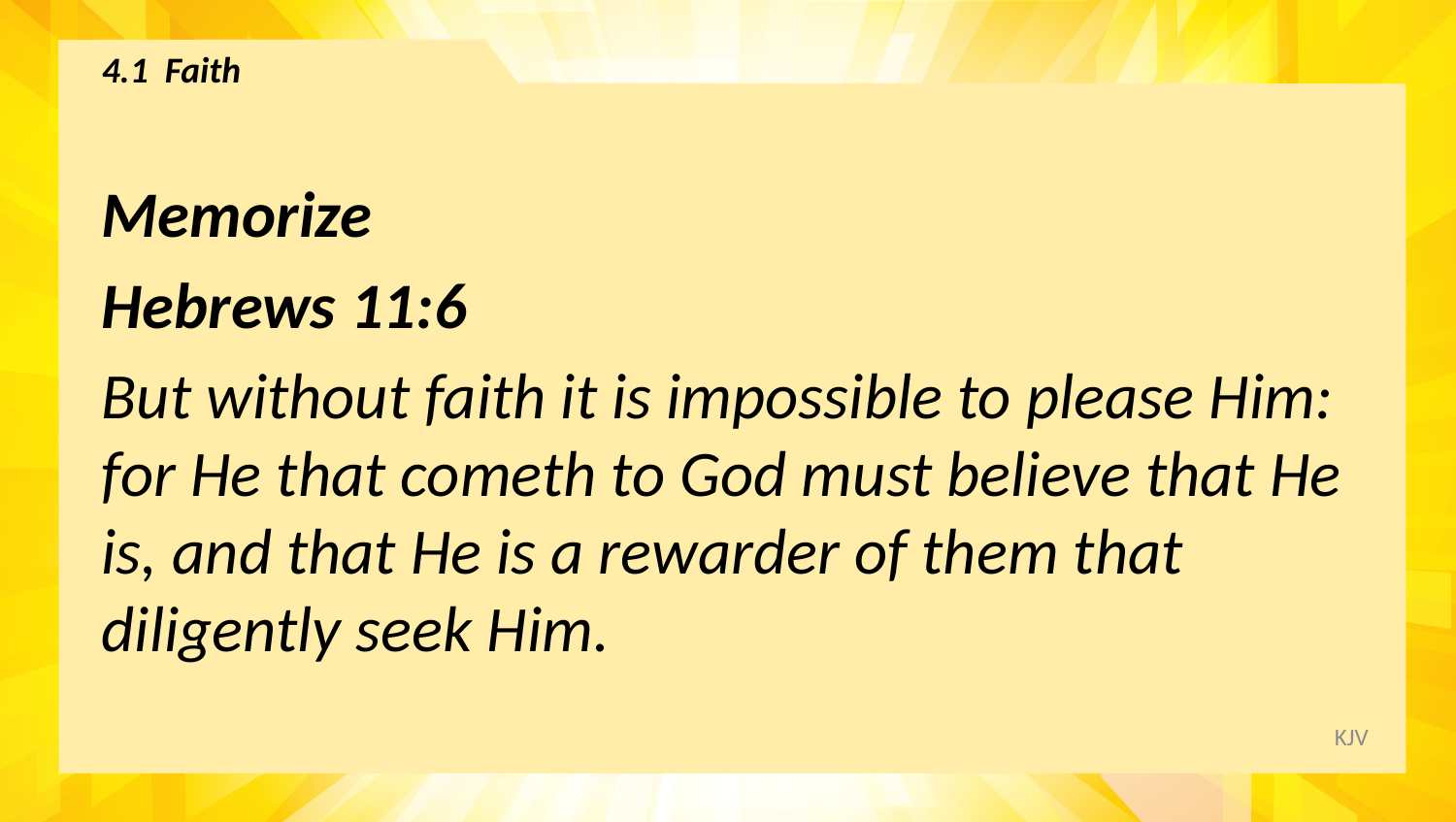

# 4.1  Faith
Memorize
Hebrews 11:6
But without faith it is impossible to please Him: for He that cometh to God must believe that He is, and that He is a rewarder of them that diligently seek Him.
KJV